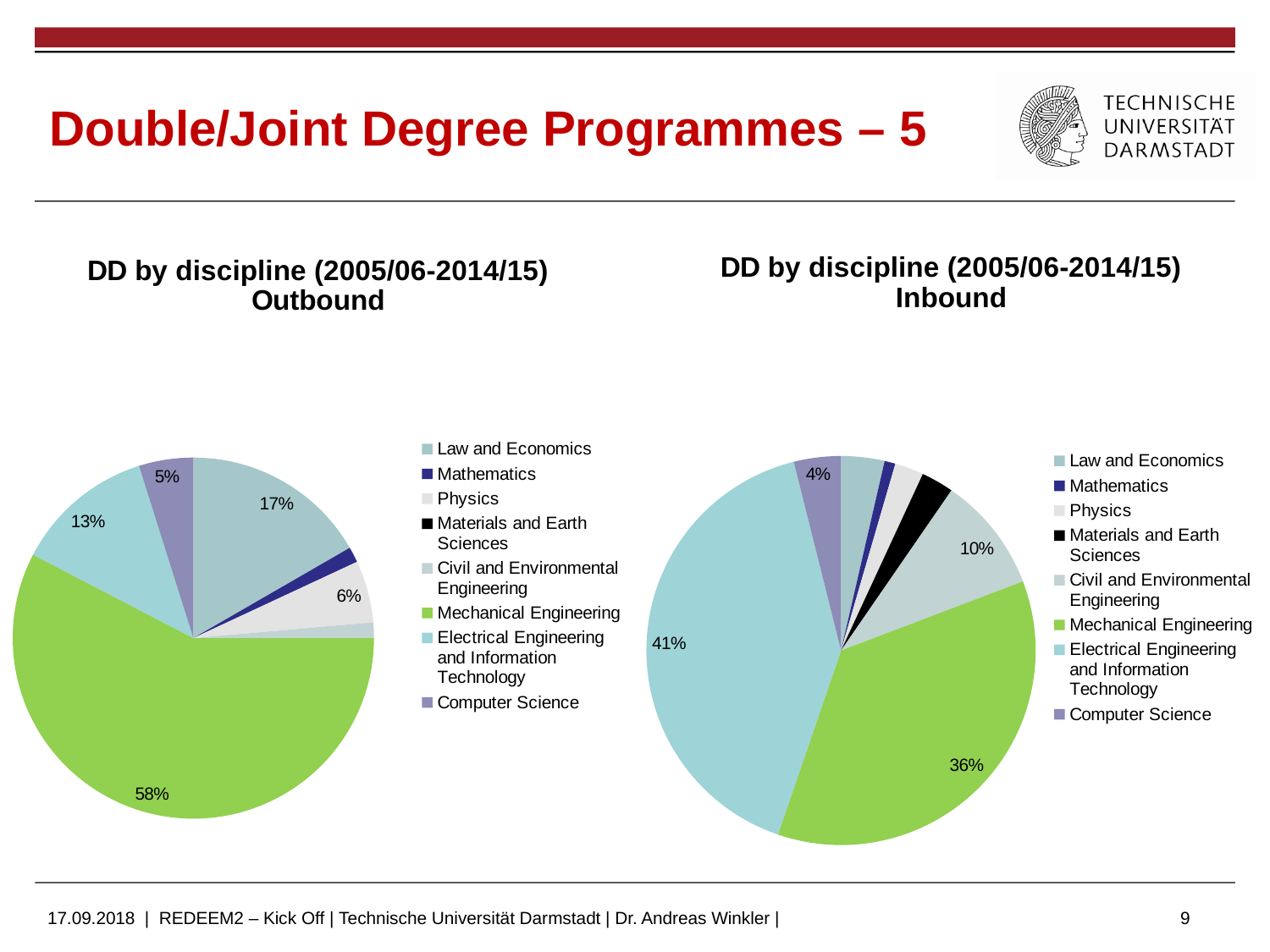

Double/Joint Degree Programmes – 5

### Chart: DD by discipline (2005/06-2014/15)
Inbound

| Category | In |
|---|---|
| Law and Economics | 12.0 |
| Mathematics | 3.0 |
| Physics | 8.0 |
| Materials and Earth Sciences | 9.0 |
| Civil and Environmental Engineering | 32.0 |
| Mechanical Engineering | 120.0 |
| Electrical Engineering and Information Technology | 136.0 |
| Computer Science | 13.0 |

### Chart: DD by discipline (2005/06-2014/15)
Outbound

| Category | Out |
|---|---|
| Law and Economics | 24.0 |
| Mathematics | 2.0 |
| Physics | 8.0 |
| Materials and Earth Sciences | 0.0 |
| Civil and Environmental Engineering | 2.0 |
| Mechanical Engineering | 83.0 |
| Electrical Engineering and Information Technology | 18.0 |
| Computer Science | 7.0 |